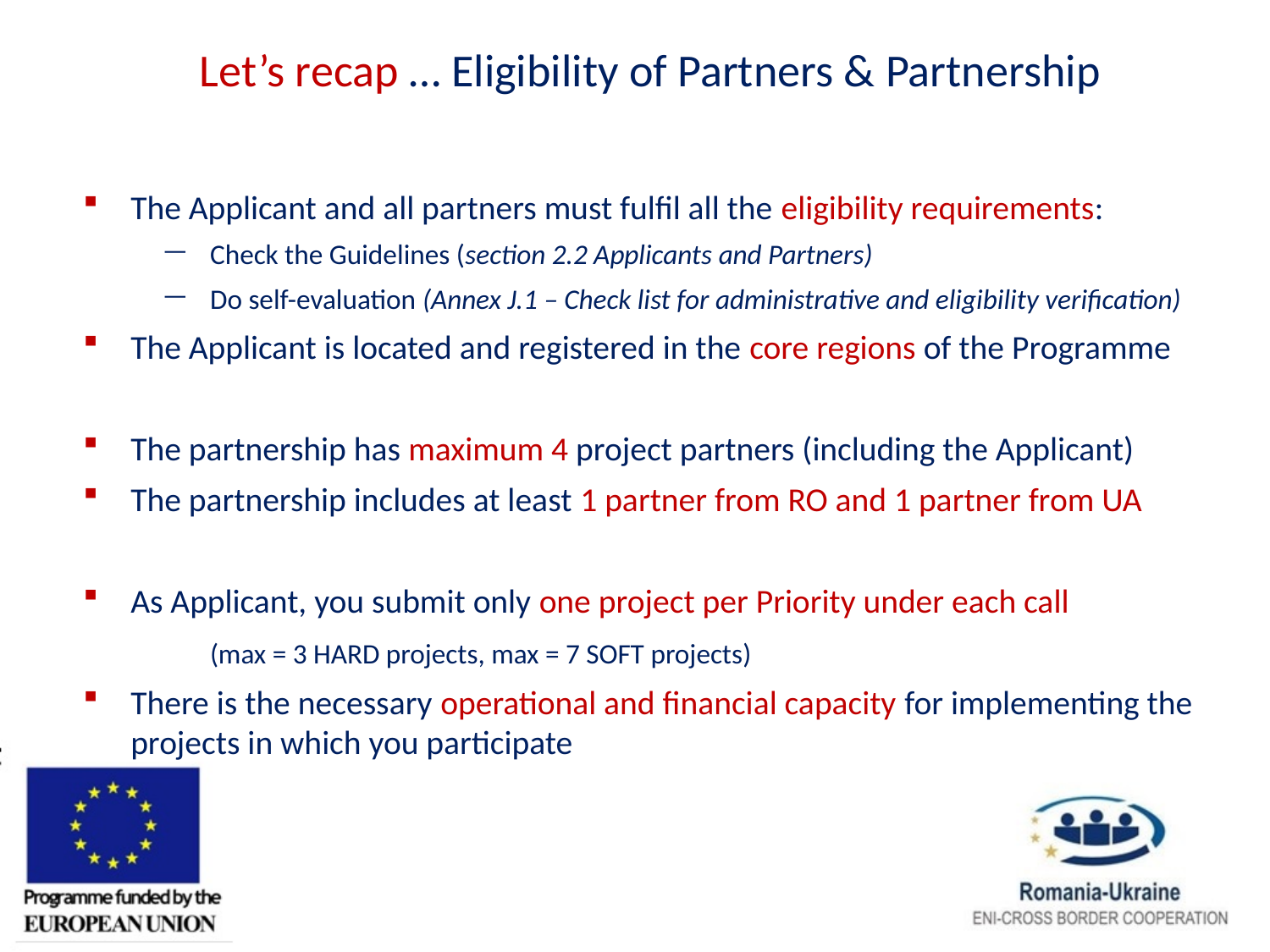

Let’s recap … Eligibility of Partners & Partnership
The Applicant and all partners must fulfil all the eligibility requirements:
Check the Guidelines (section 2.2 Applicants and Partners)
Do self-evaluation (Annex J.1 – Check list for administrative and eligibility verification)
The Applicant is located and registered in the core regions of the Programme

The partnership has maximum 4 project partners (including the Applicant)
The partnership includes at least 1 partner from RO and 1 partner from UA

As Applicant, you submit only one project per Priority under each call
	(max = 3 HARD projects, max = 7 SOFT projects)
There is the necessary operational and financial capacity for implementing the projects in which you participate